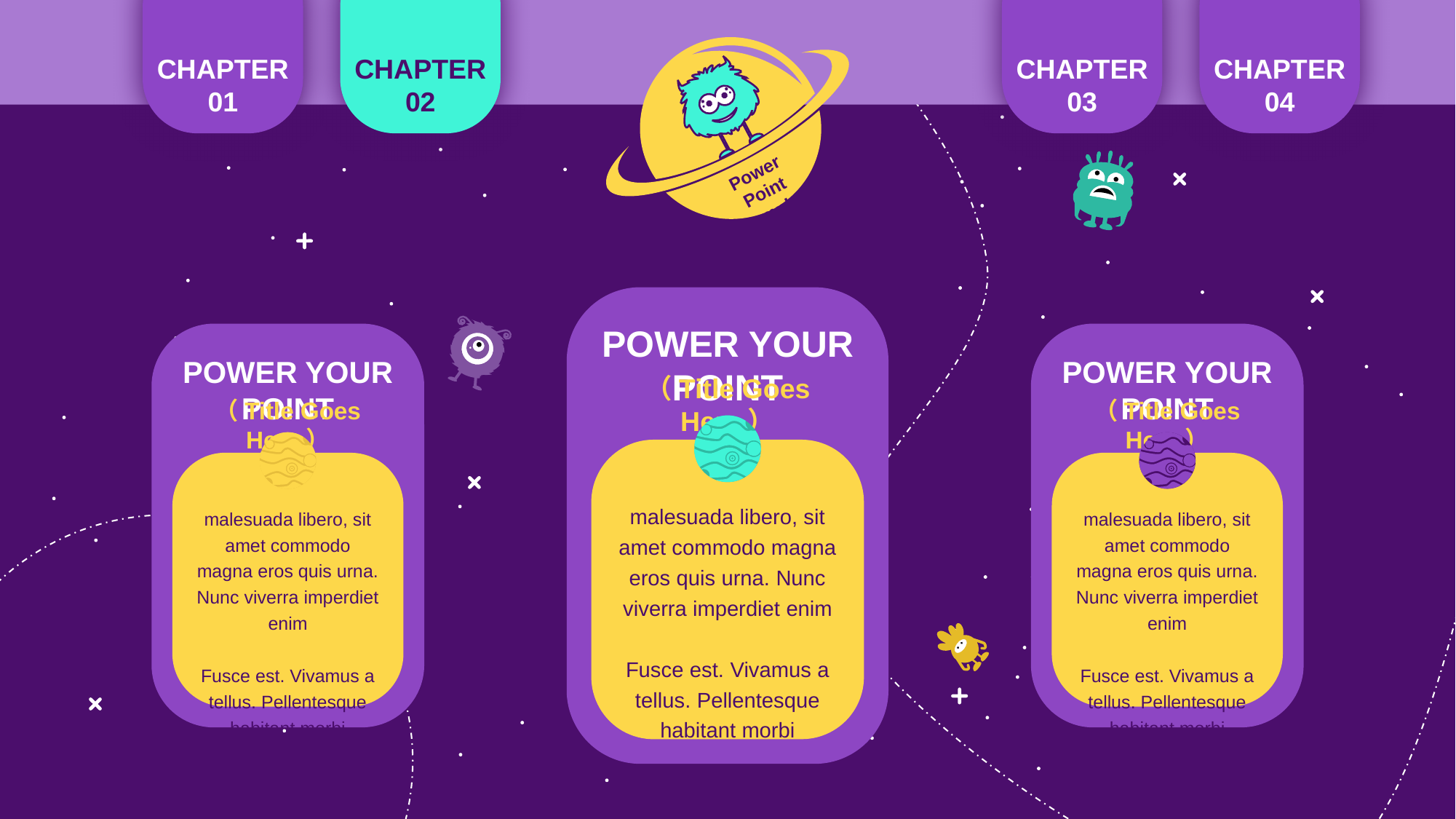

Power Point Templet
CHAPTER 01
CHAPTER 02
CHAPTER 03
CHAPTER 04

POWER YOUR POINT
（Title Goes Here）

malesuada libero, sit amet commodo magna eros quis urna. Nunc viverra imperdiet enim

Fusce est. Vivamus a tellus. Pellentesque habitant morbi

POWER YOUR POINT
（Title Goes Here）

malesuada libero, sit amet commodo magna eros quis urna. Nunc viverra imperdiet enim

Fusce est. Vivamus a tellus. Pellentesque habitant morbi

POWER YOUR POINT
（Title Goes Here）

malesuada libero, sit amet commodo magna eros quis urna. Nunc viverra imperdiet enim

Fusce est. Vivamus a tellus. Pellentesque habitant morbi